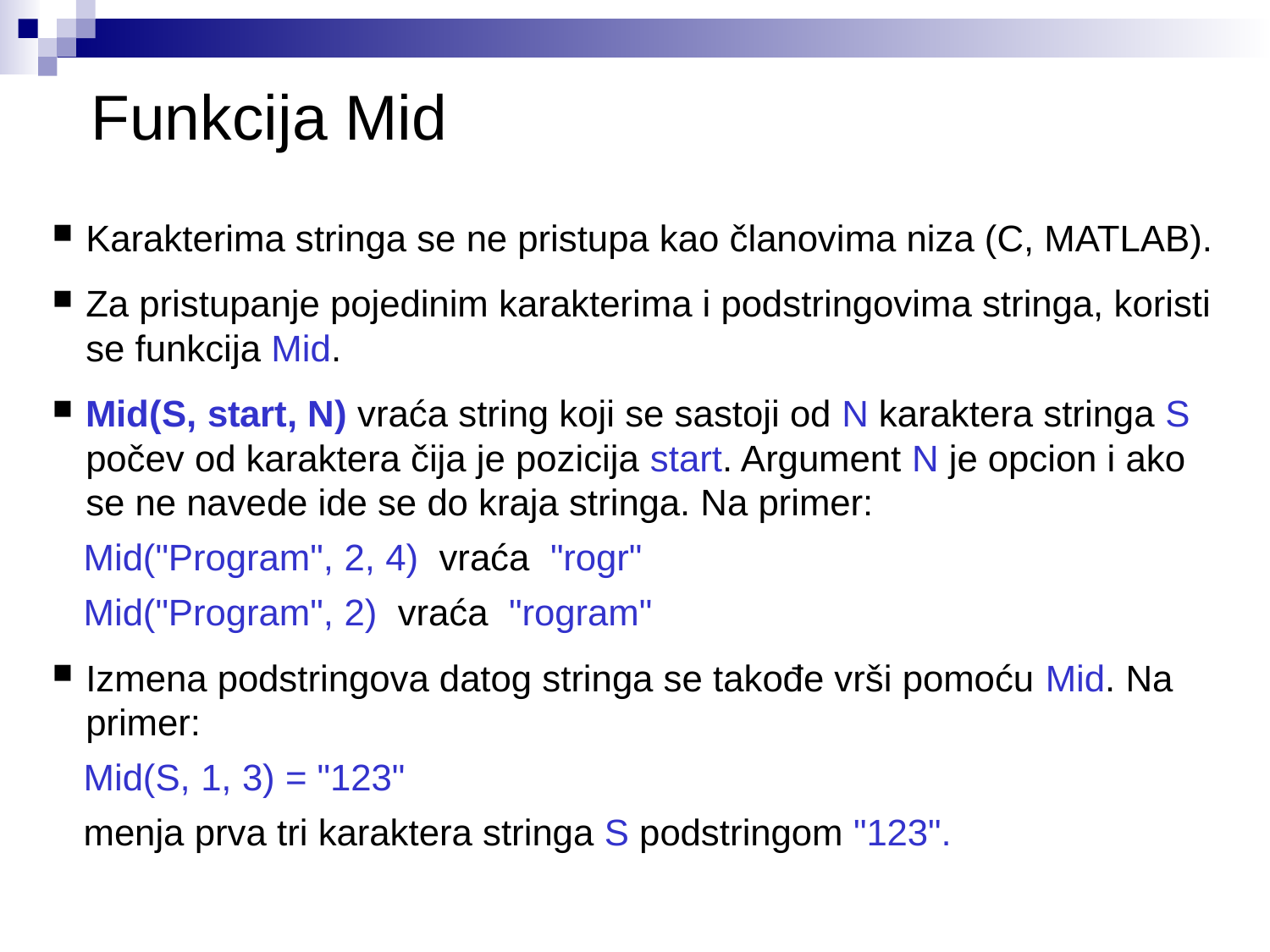

# Funkcija Mid
Karakterima stringa se ne pristupa kao članovima niza (C, MATLAB).
Za pristupanje pojedinim karakterima i podstringovima stringa, koristi se funkcija Mid.
Mid(S, start, N) vraća string koji se sastoji od N karaktera stringa S počev od karaktera čija je pozicija start. Argument N je opcion i ako se ne navede ide se do kraja stringa. Na primer:
   Mid("Program", 2, 4)  vraća  "rogr"
   Mid("Program", 2)  vraća  "rogram"
Izmena podstringova datog stringa se takođe vrši pomoću Mid. Na primer:
   Mid(S, 1, 3) = "123"
   menja prva tri karaktera stringa S podstringom "123".